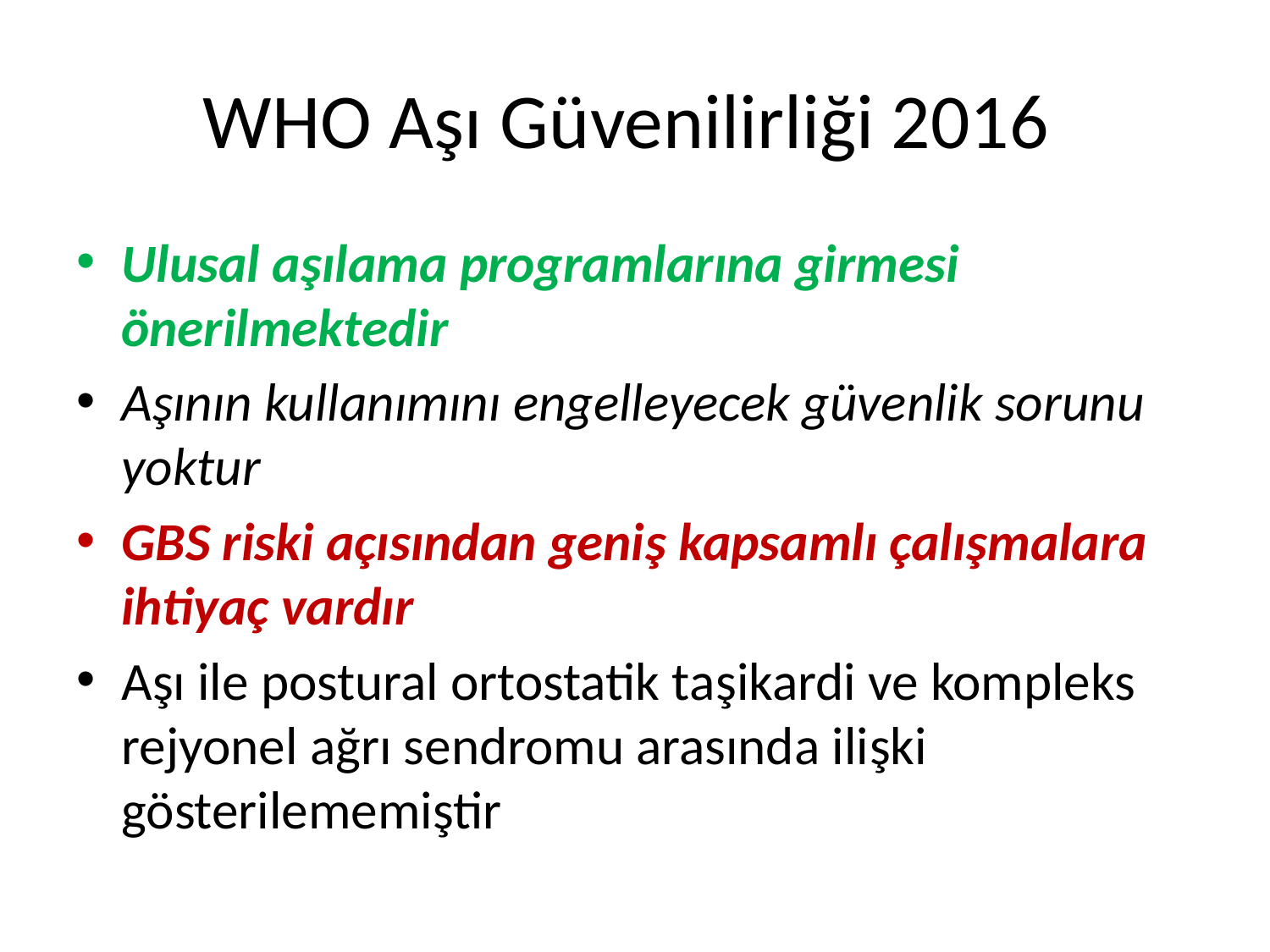

# WHO Aşı Güvenilirliği 2016
Ulusal aşılama programlarına girmesi önerilmektedir
Aşının kullanımını engelleyecek güvenlik sorunu yoktur
GBS riski açısından geniş kapsamlı çalışmalara ihtiyaç vardır
Aşı ile postural ortostatik taşikardi ve kompleks rejyonel ağrı sendromu arasında ilişki gösterilememiştir